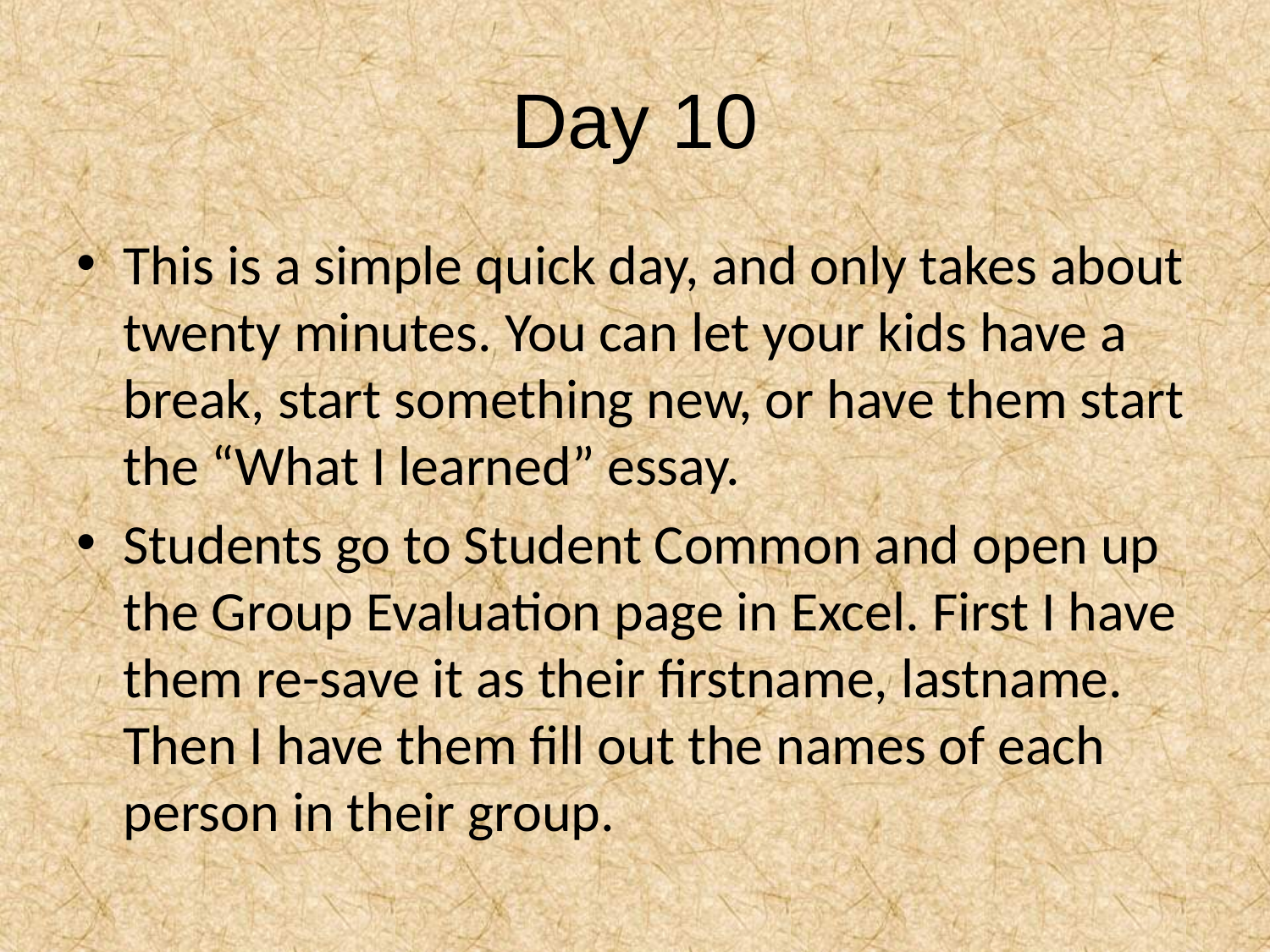

# Day 10
This is a simple quick day, and only takes about twenty minutes. You can let your kids have a break, start something new, or have them start the “What I learned” essay.
Students go to Student Common and open up the Group Evaluation page in Excel. First I have them re-save it as their firstname, lastname. Then I have them fill out the names of each person in their group.